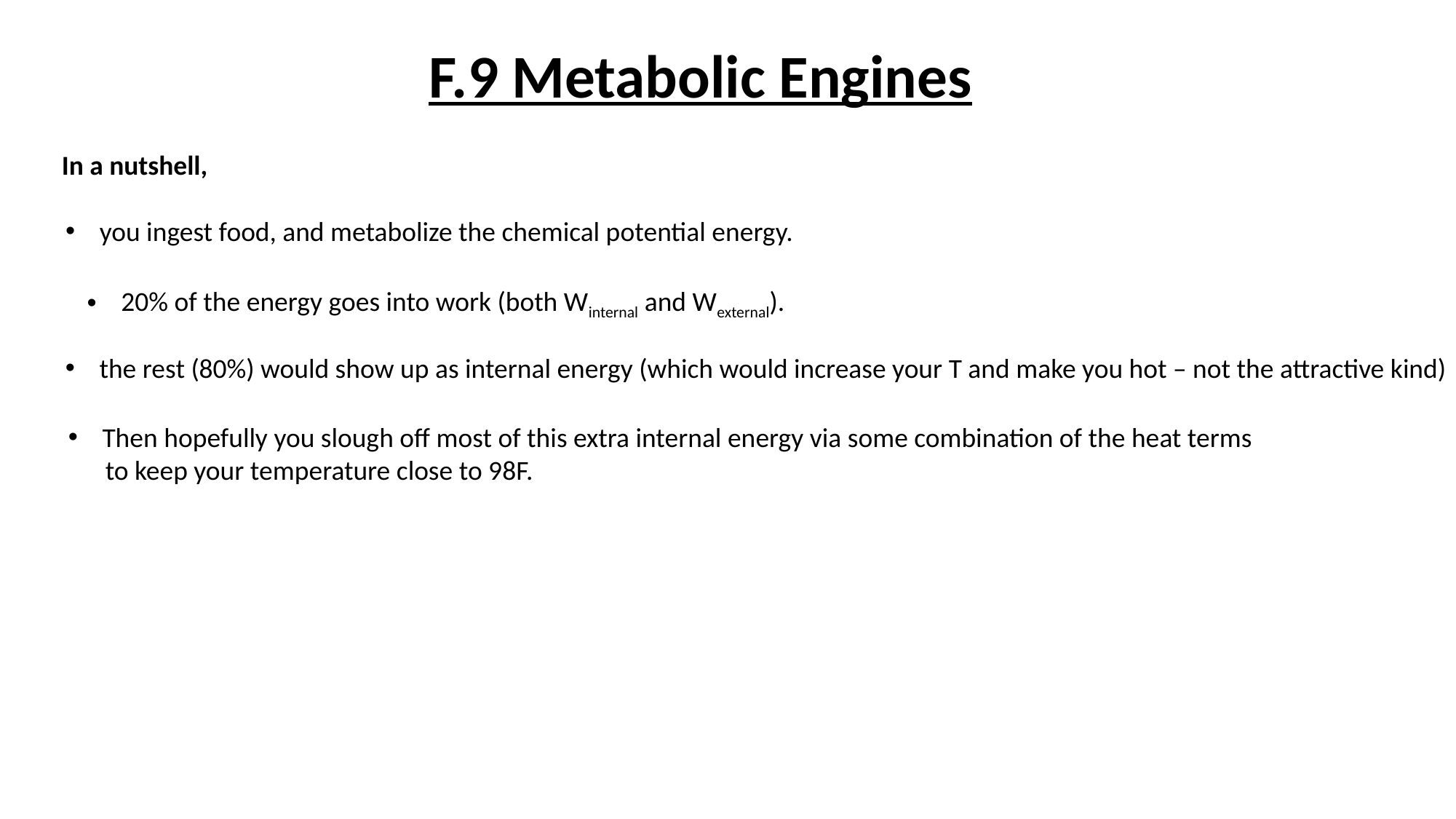

F.9 Metabolic Engines
In a nutshell,
you ingest food, and metabolize the chemical potential energy.
20% of the energy goes into work (both Winternal and Wexternal).
the rest (80%) would show up as internal energy (which would increase your T and make you hot – not the attractive kind)
Then hopefully you slough off most of this extra internal energy via some combination of the heat terms
      to keep your temperature close to 98F.